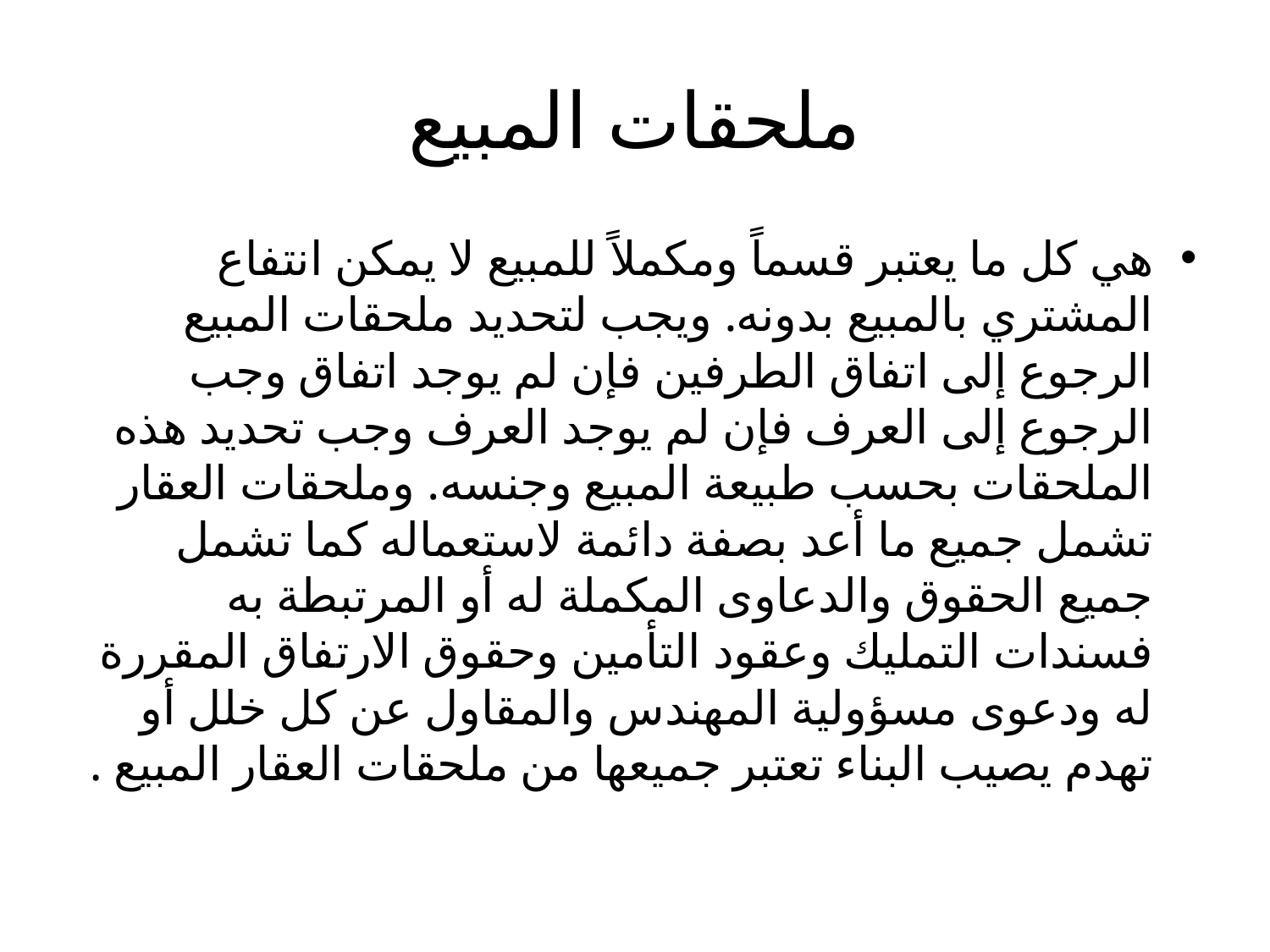

# ملحقات المبيع
هي كل ما يعتبر قسماً ومكملاً للمبيع لا يمكن انتفاع المشتري بالمبيع بدونه. ويجب لتحديد ملحقات المبيع الرجوع إلى اتفاق الطرفين فإن لم يوجد اتفاق وجب الرجوع إلى العرف فإن لم يوجد العرف وجب تحديد هذه الملحقات بحسب طبيعة المبيع وجنسه. وملحقات العقار تشمل جميع ما أعد بصفة دائمة لاستعماله كما تشمل جميع الحقوق والدعاوى المكملة له أو المرتبطة به فسندات التمليك وعقود التأمين وحقوق الارتفاق المقررة له ودعوى مسؤولية المهندس والمقاول عن كل خلل أو تهدم يصيب البناء تعتبر جميعها من ملحقات العقار المبيع .